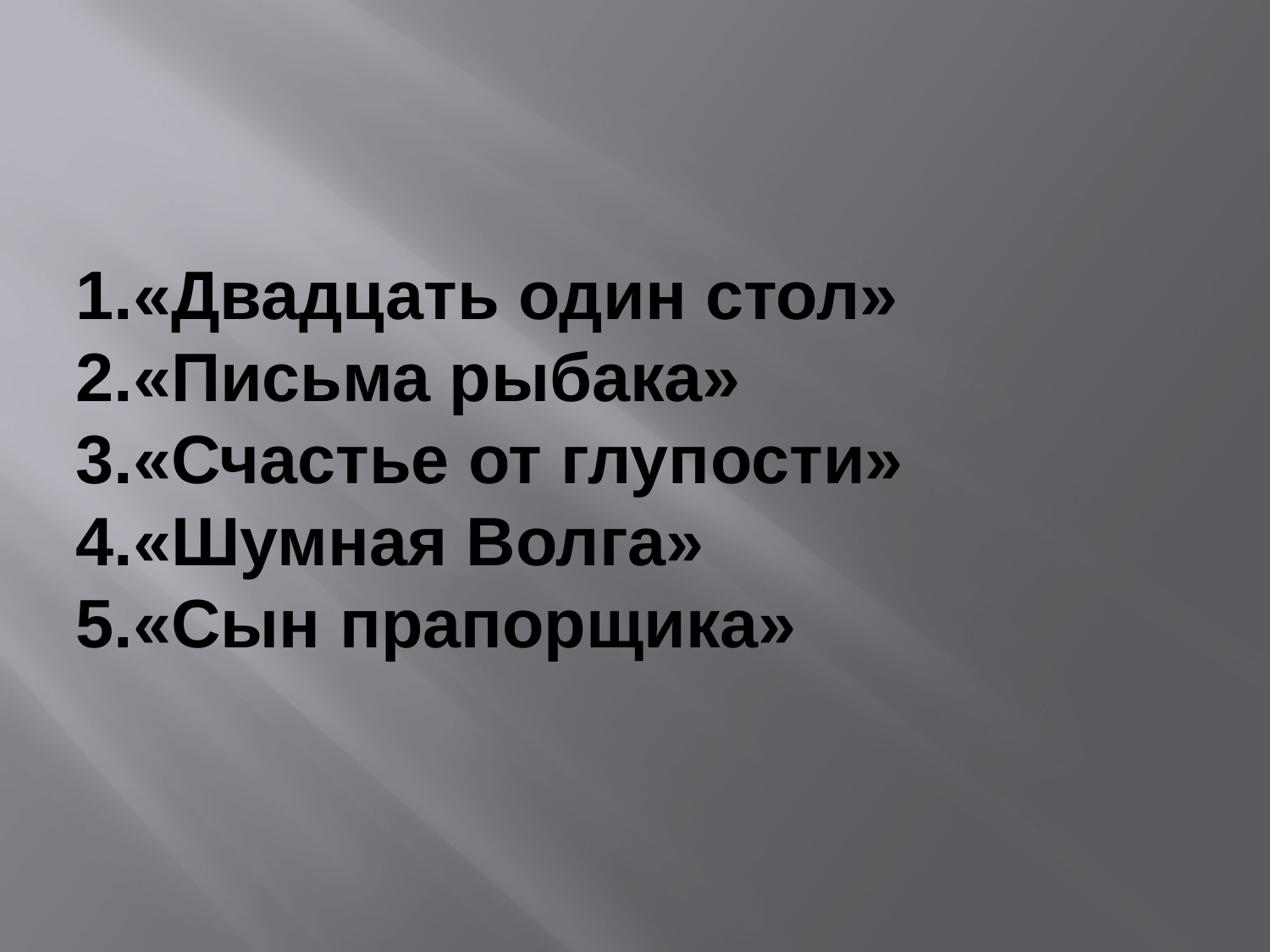

# 1.«Двадцать один стол» 2.«Письма рыбака» 3.«Счастье от глупости» 4.«Шумная Волга» 5.«Сын прапорщика»